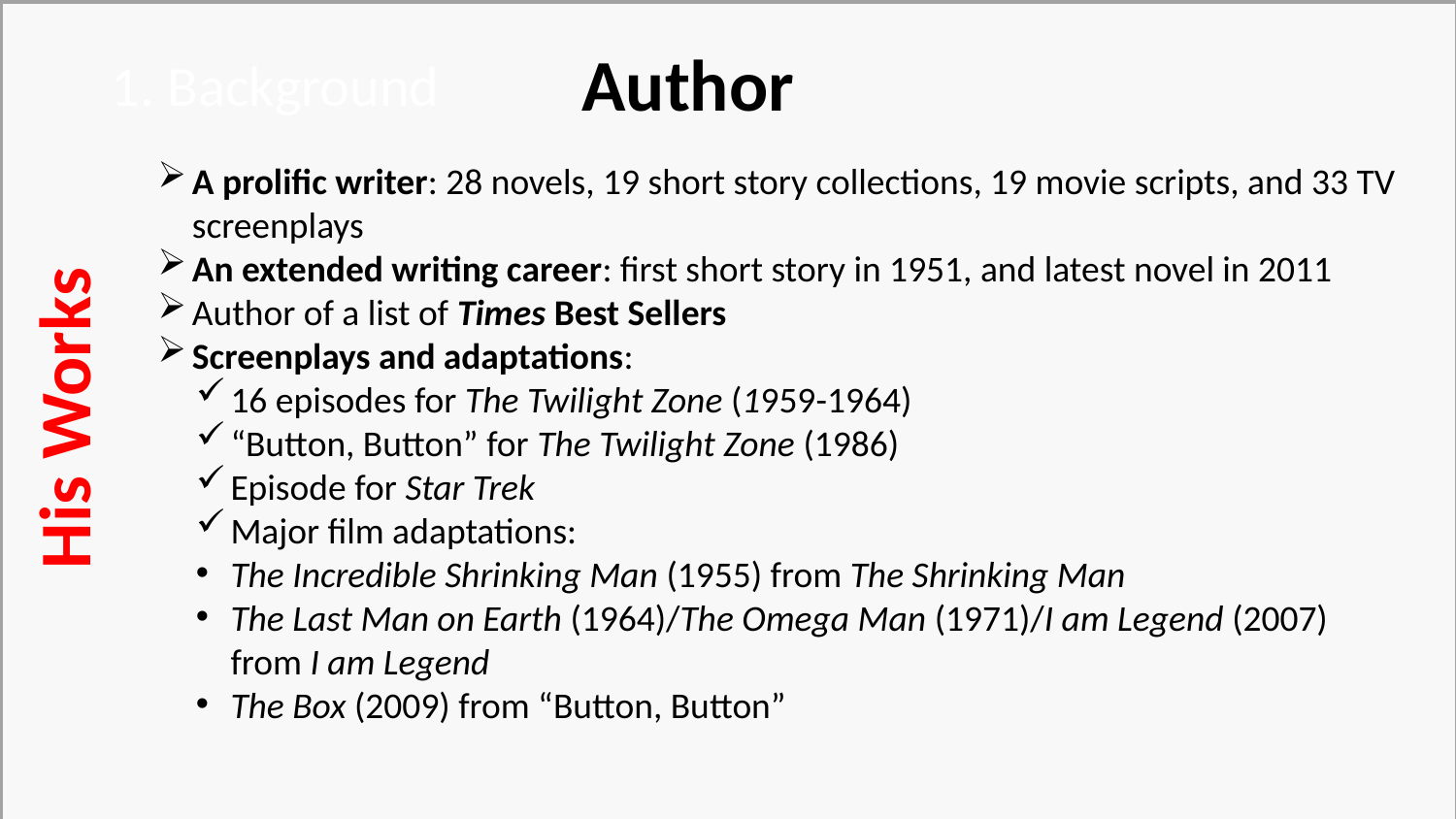

Author
1. Background
A prolific writer: 28 novels, 19 short story collections, 19 movie scripts, and 33 TV screenplays
An extended writing career: first short story in 1951, and latest novel in 2011
Author of a list of Times Best Sellers
Screenplays and adaptations:
16 episodes for The Twilight Zone (1959-1964)
“Button, Button” for The Twilight Zone (1986)
Episode for Star Trek
Major film adaptations:
The Incredible Shrinking Man (1955) from The Shrinking Man
The Last Man on Earth (1964)/The Omega Man (1971)/I am Legend (2007) from I am Legend
The Box (2009) from “Button, Button”

His Works